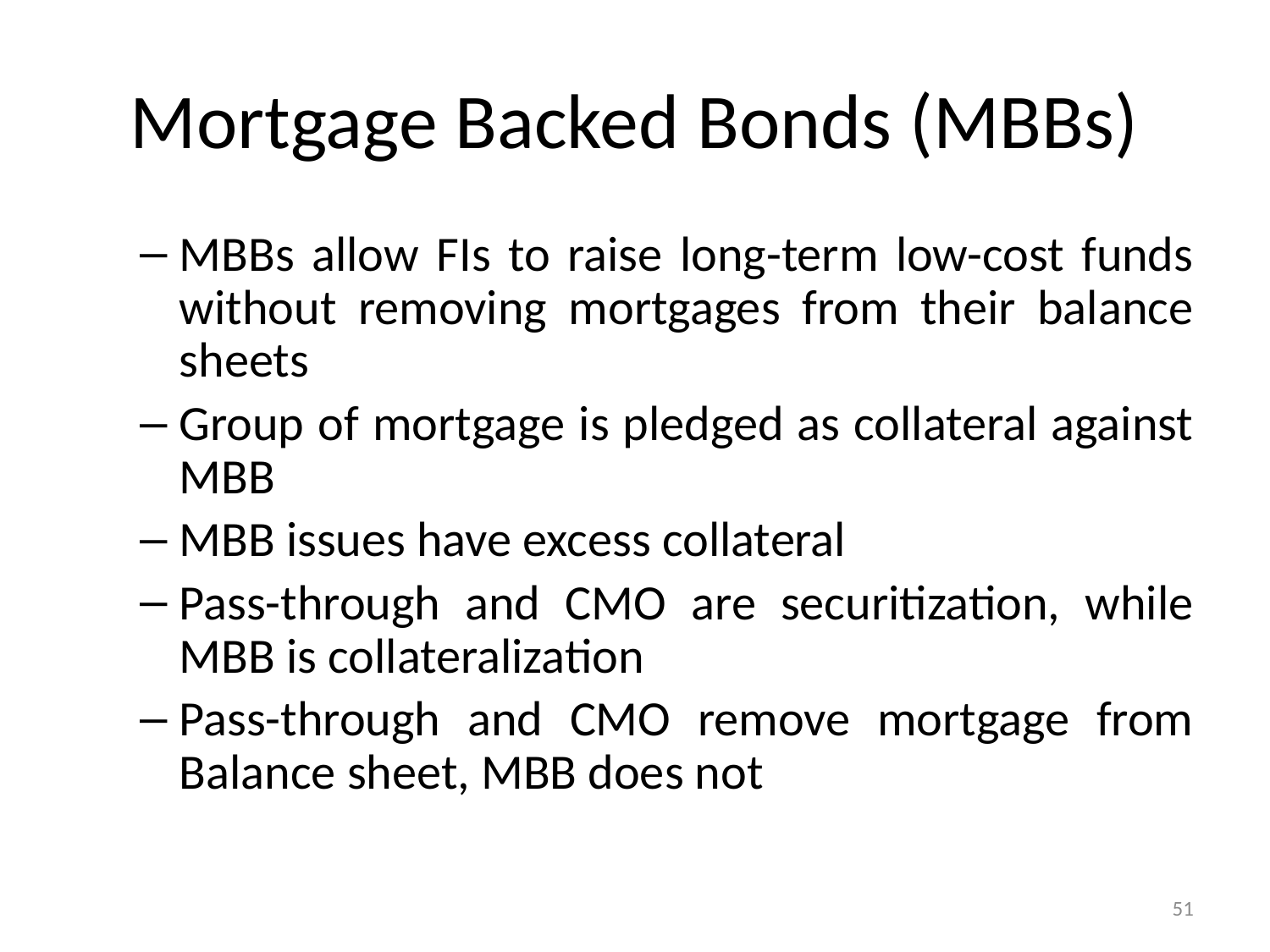

# Mortgage Backed Bonds (MBBs)
MBBs allow FIs to raise long-term low-cost funds without removing mortgages from their balance sheets
Group of mortgage is pledged as collateral against MBB
MBB issues have excess collateral
Pass-through and CMO are securitization, while MBB is collateralization
Pass-through and CMO remove mortgage from Balance sheet, MBB does not
51